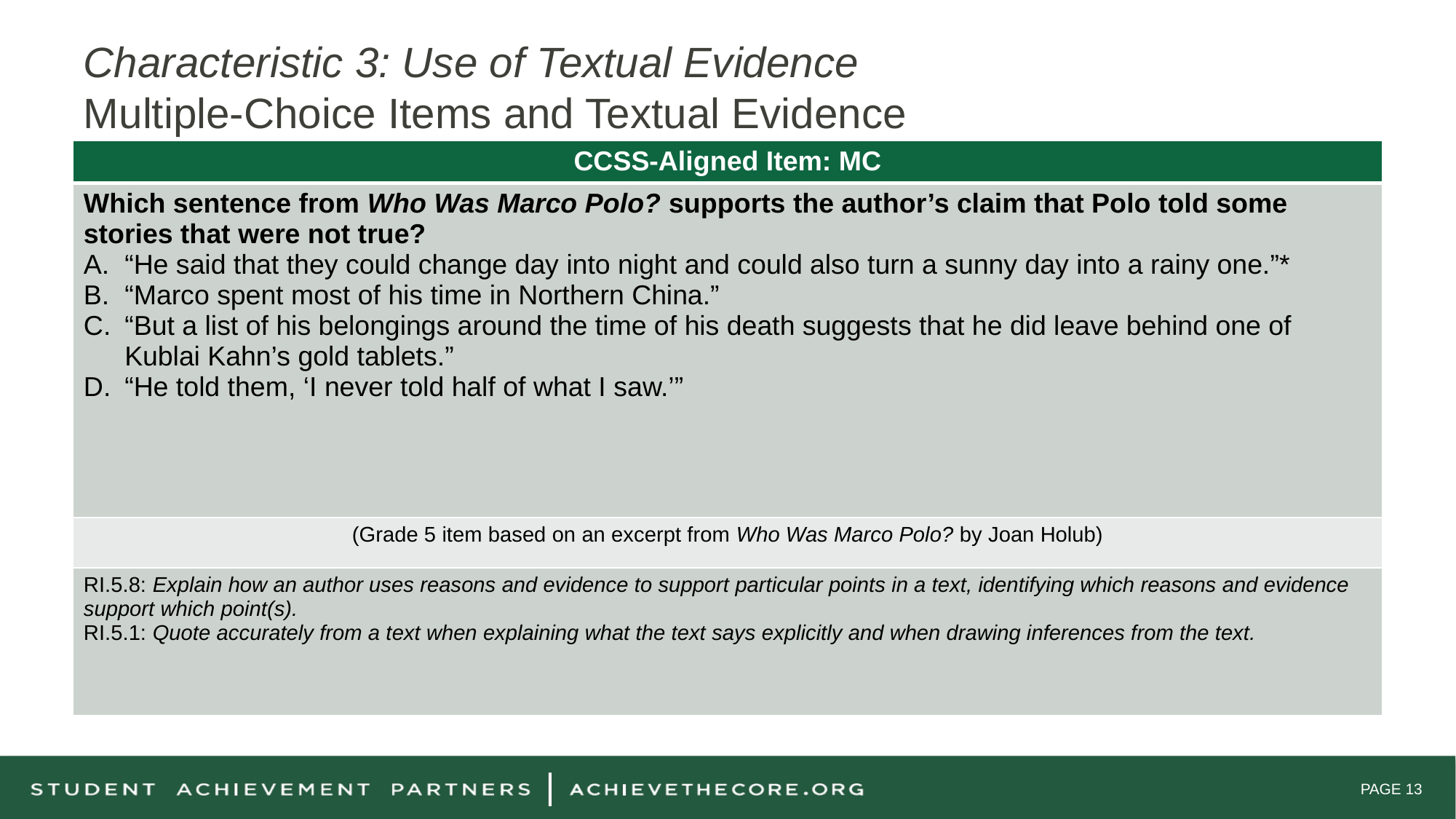

# Characteristic 3: Use of Textual Evidence Multiple-Choice Items and Textual Evidence
| CCSS-Aligned Item: MC |
| --- |
| Which sentence from Who Was Marco Polo? supports the author’s claim that Polo told some stories that were not true? “He said that they could change day into night and could also turn a sunny day into a rainy one.”\* “Marco spent most of his time in Northern China.” “But a list of his belongings around the time of his death suggests that he did leave behind one of Kublai Kahn’s gold tablets.” “He told them, ‘I never told half of what I saw.’” |
| (Grade 5 item based on an excerpt from Who Was Marco Polo? by Joan Holub) |
| RI.5.8: Explain how an author uses reasons and evidence to support particular points in a text, identifying which reasons and evidence support which point(s). RI.5.1: Quote accurately from a text when explaining what the text says explicitly and when drawing inferences from the text. |